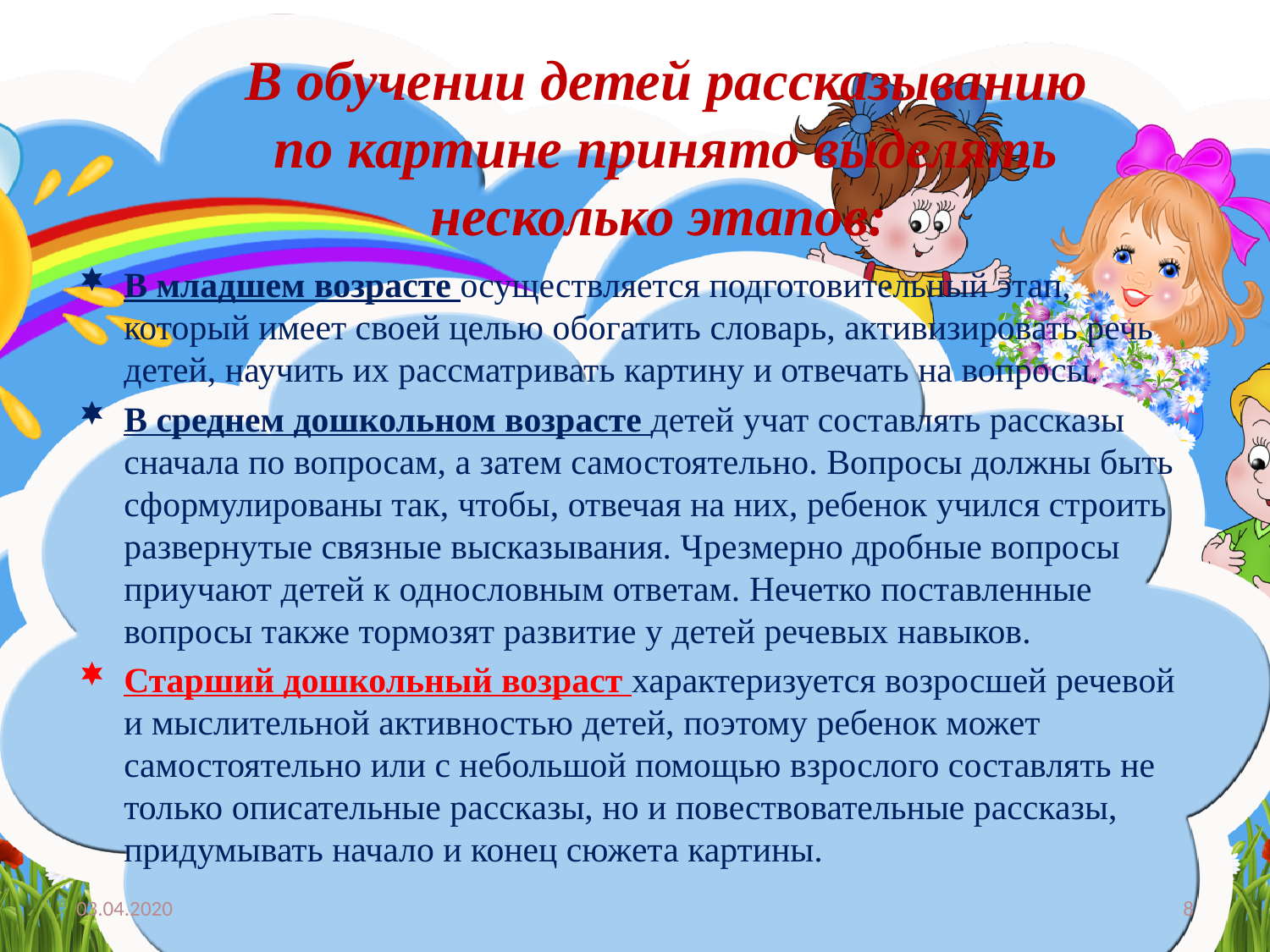

# В обучении детей рассказыванию по картине принято выделять несколько этапов:
В младшем возрасте осуществляется подготовительный этап, который имеет своей целью обогатить словарь, активизировать речь детей, научить их рассматривать картину и отвечать на вопросы.
В среднем дошкольном возрасте детей учат составлять рассказы сначала по вопросам, а затем самостоятельно. Вопросы должны быть сформулированы так, чтобы, отвечая на них, ребенок учился строить развернутые связные высказывания. Чрезмерно дробные вопросы приучают детей к однословным ответам. Нечетко поставленные вопросы также тормозят развитие у детей речевых навыков.
Старший дошкольный возраст характеризуется возросшей речевой и мыслительной активностью детей, поэтому ребенок может самостоятельно или с небольшой помощью взрослого составлять не только описательные рассказы, но и повествовательные рассказы, придумывать начало и конец сюжета картины.
03.04.2020
8